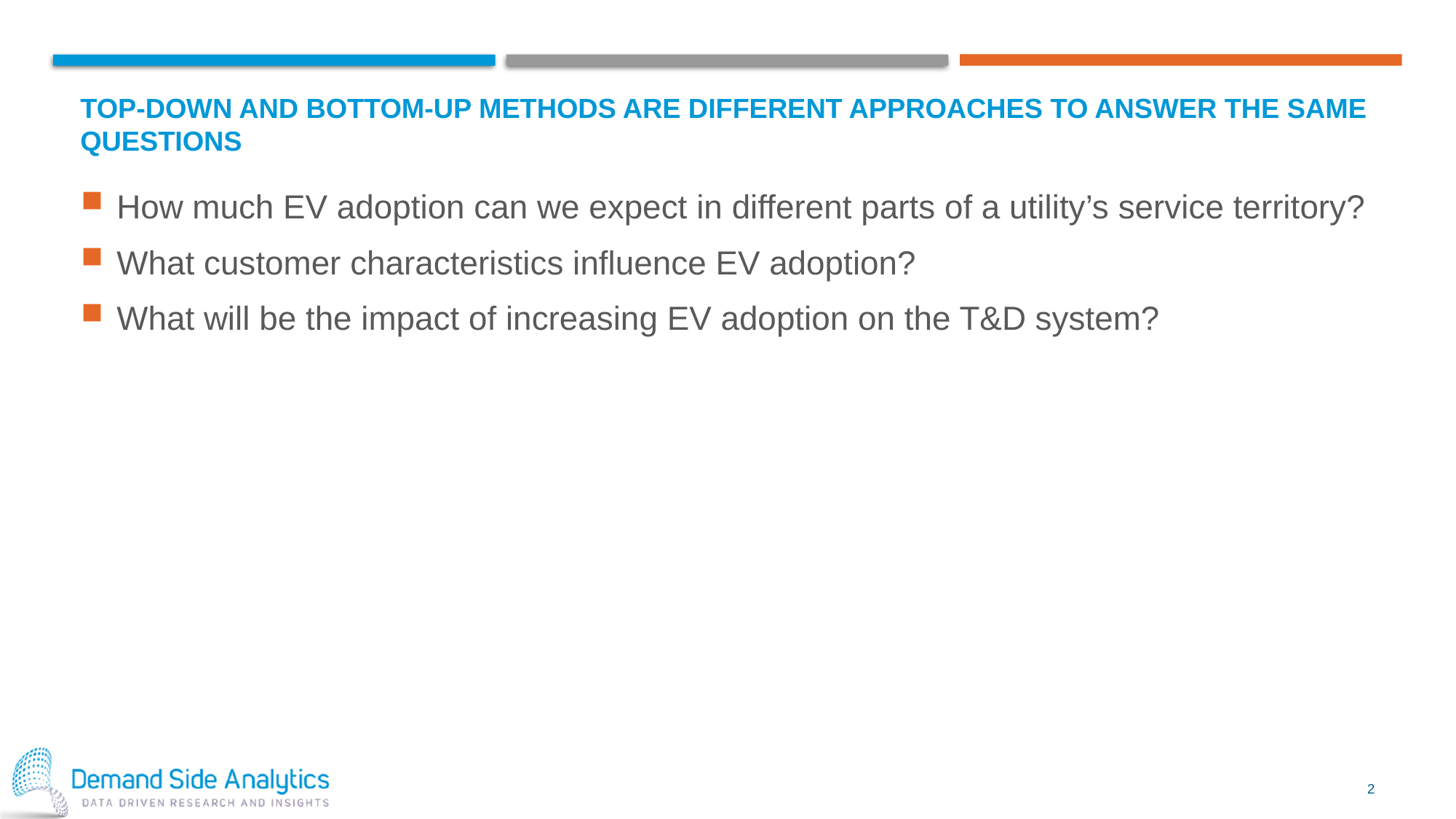

# top-down and Bottom-up methods are different approaches to answer the same questions
How much EV adoption can we expect in different parts of a utility’s service territory?
What customer characteristics influence EV adoption?
What will be the impact of increasing EV adoption on the T&D system?

2